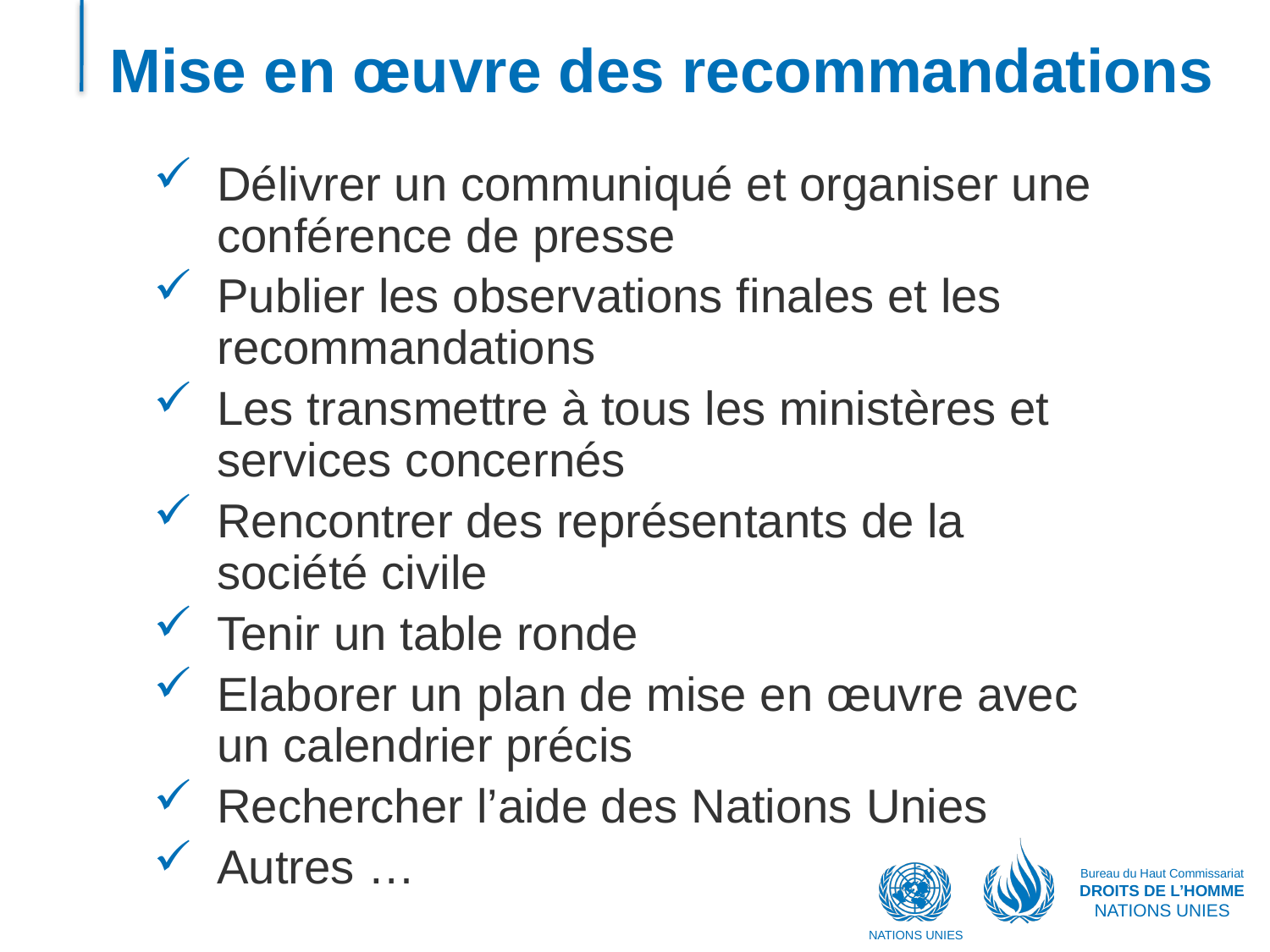

# Mise en œuvre des recommandations
Délivrer un communiqué et organiser une conférence de presse
Publier les observations finales et les recommandations
Les transmettre à tous les ministères et services concernés
Rencontrer des représentants de la société civile
Tenir un table ronde
Elaborer un plan de mise en œuvre avec un calendrier précis
Rechercher l’aide des Nations Unies
Autres …

Bureau du Haut Commissariat
DROITS DE L’HOMME
NATIONS UNIES
NATIONS UNIES